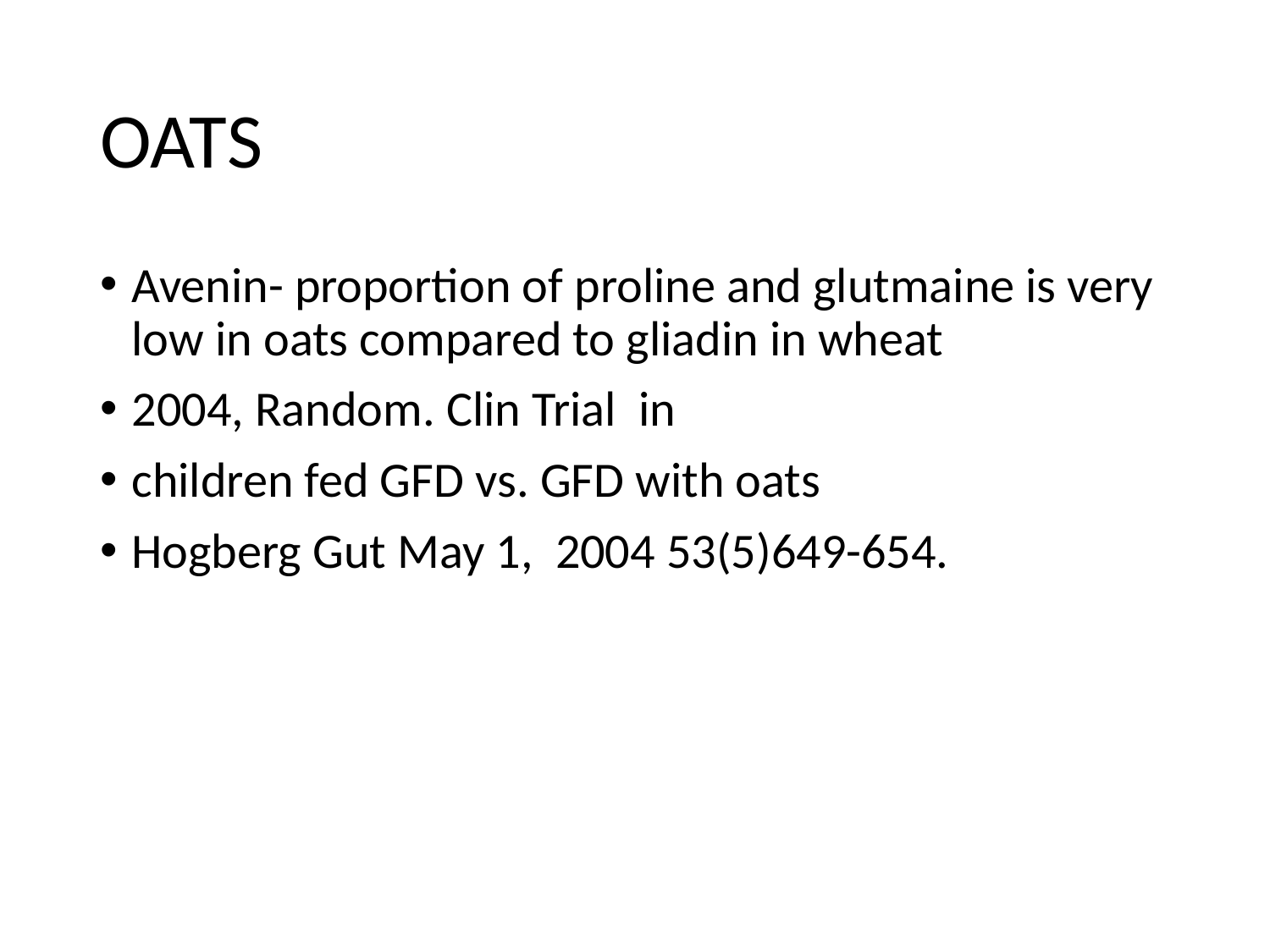

# OATS
Avenin- proportion of proline and glutmaine is very low in oats compared to gliadin in wheat
2004, Random. Clin Trial  in
children fed GFD vs. GFD with oats
Hogberg Gut May 1,  2004 53(5)649-654.
68